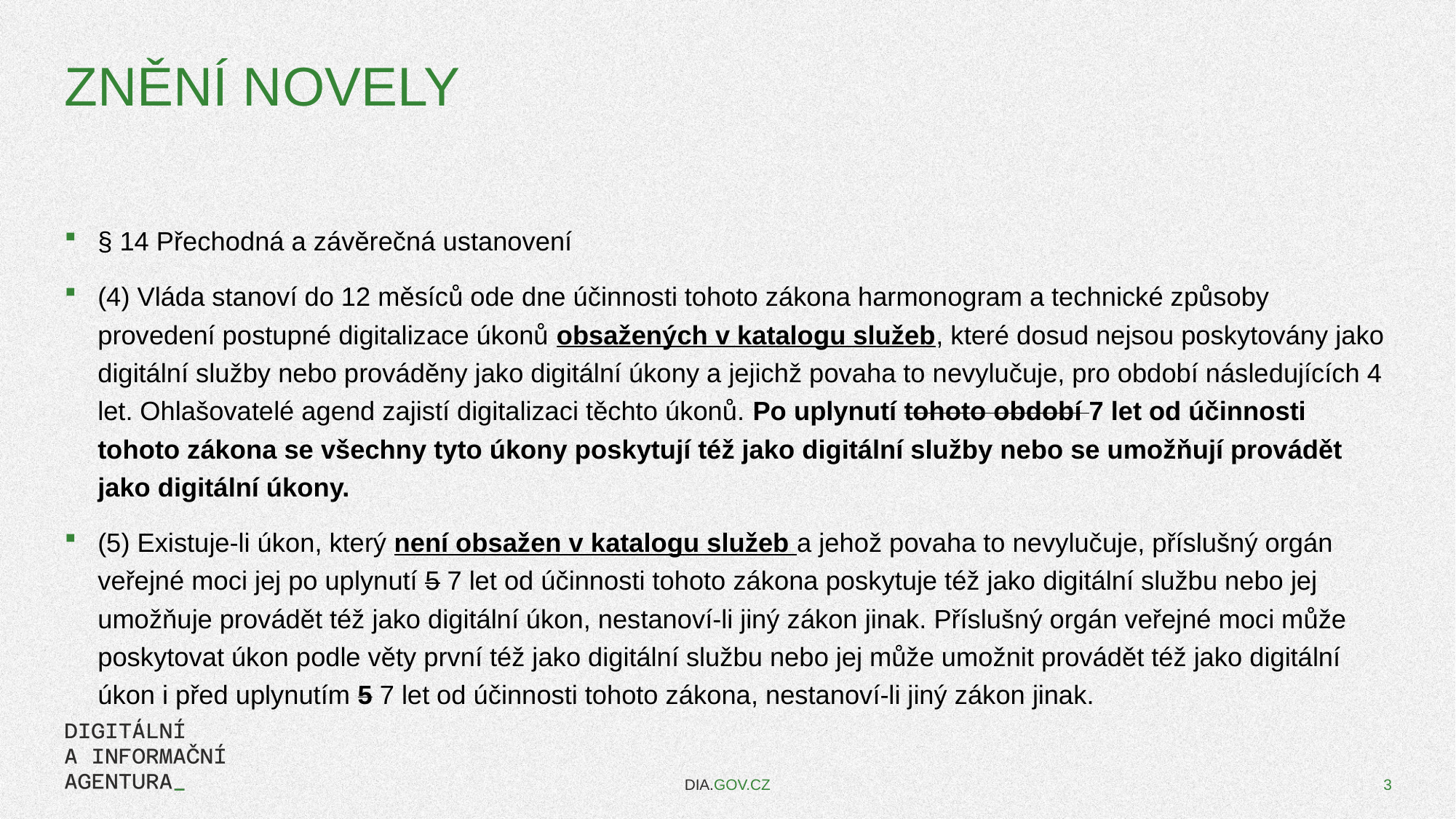

# Znění novely
§ 14 Přechodná a závěrečná ustanovení
(4) Vláda stanoví do 12 měsíců ode dne účinnosti tohoto zákona harmonogram a technické způsoby provedení postupné digitalizace úkonů obsažených v katalogu služeb, které dosud nejsou poskytovány jako digitální služby nebo prováděny jako digitální úkony a jejichž povaha to nevylučuje, pro období následujících 4 let. Ohlašovatelé agend zajistí digitalizaci těchto úkonů. Po uplynutí tohoto období 7 let od účinnosti tohoto zákona se všechny tyto úkony poskytují též jako digitální služby nebo se umožňují provádět jako digitální úkony.
(5) Existuje-li úkon, který není obsažen v katalogu služeb a jehož povaha to nevylučuje, příslušný orgán veřejné moci jej po uplynutí 5 7 let od účinnosti tohoto zákona poskytuje též jako digitální službu nebo jej umožňuje provádět též jako digitální úkon, nestanoví-li jiný zákon jinak. Příslušný orgán veřejné moci může poskytovat úkon podle věty první též jako digitální službu nebo jej může umožnit provádět též jako digitální úkon i před uplynutím 5 7 let od účinnosti tohoto zákona, nestanoví-li jiný zákon jinak.

DIA.GOV.CZ
3